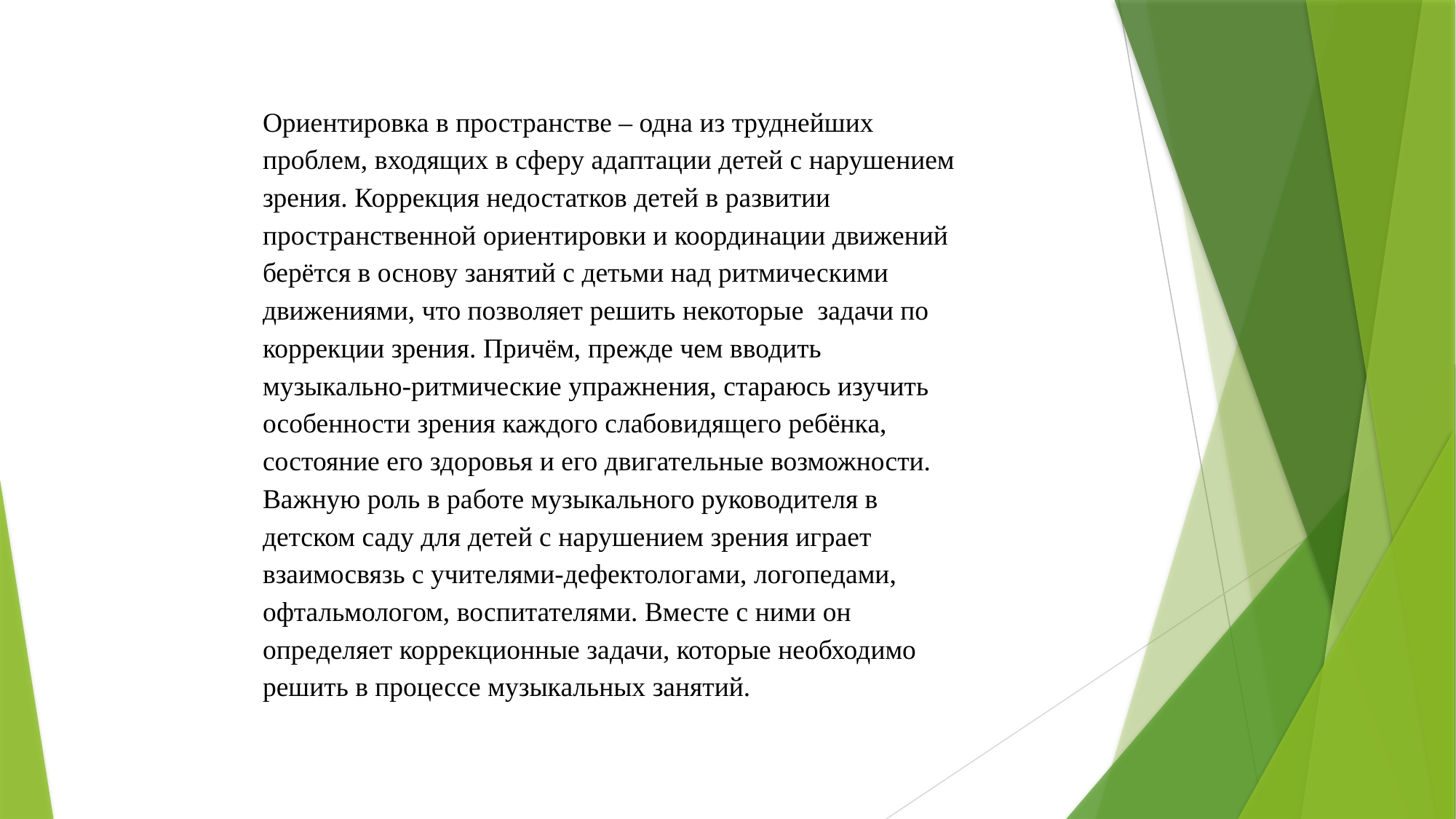

Ориентировка в пространстве – одна из труднейших проблем, входящих в сферу адаптации детей с нарушением зрения. Коррекция недостатков детей в развитии пространственной ориентировки и координации движений берётся в основу занятий с детьми над ритмическими  движениями, что позволяет решить некоторые  задачи по коррекции зрения. Причём, прежде чем вводить музыкально-ритмические упражнения, стараюсь изучить особенности зрения каждого слабовидящего ребёнка, состояние его здоровья и его двигательные возможности. Важную роль в работе музыкального руководителя в детском саду для детей с нарушением зрения играет взаимосвязь с учителями-дефектологами, логопедами, офтальмологом, воспитателями. Вместе с ними он определяет коррекционные задачи, которые необходимо решить в процессе музыкальных занятий.